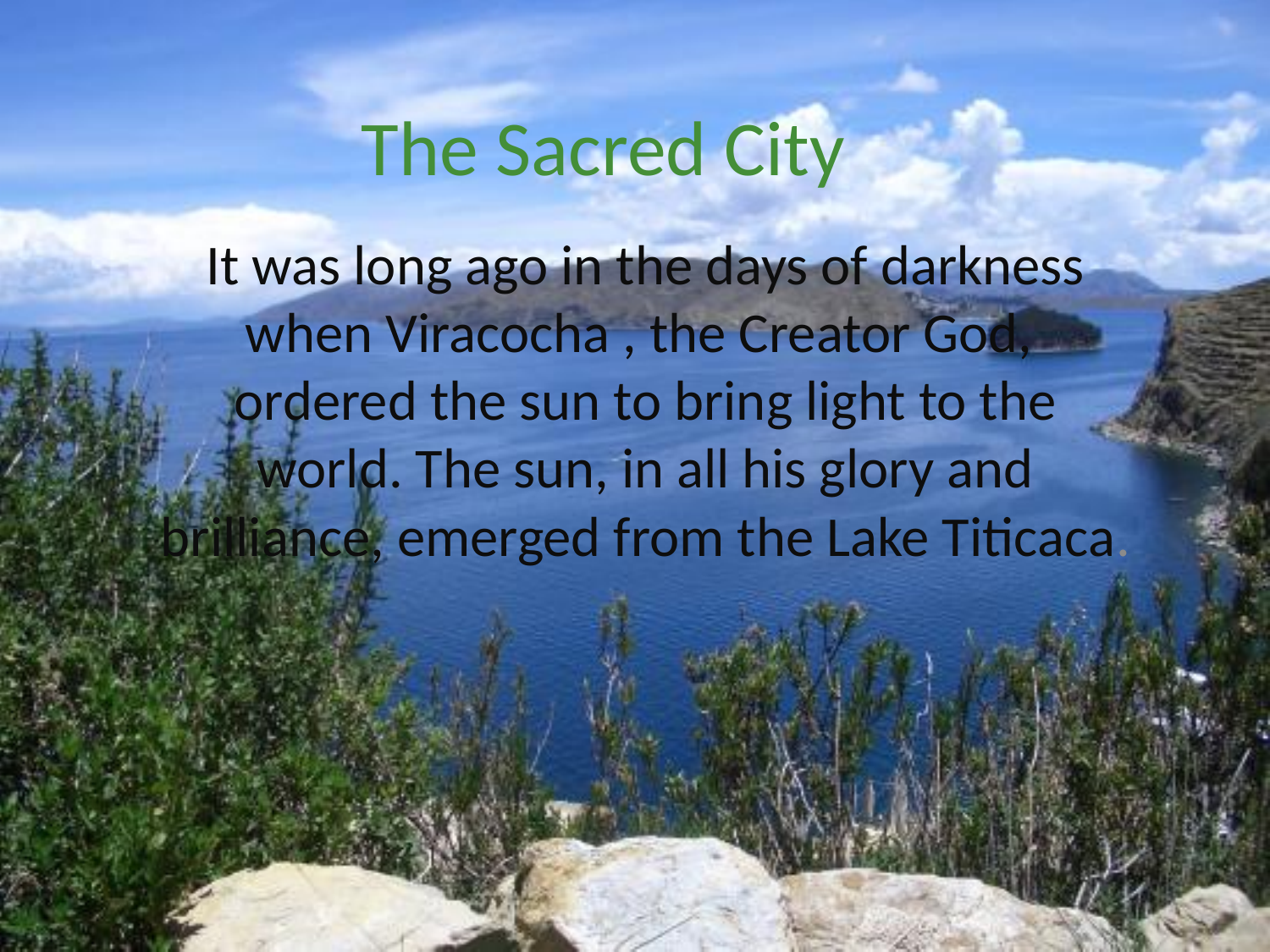

# The Sacred City
It was long ago in the days of darkness when Viracocha , the Creator God,  ordered the sun to bring light to the world. The sun, in all his glory and brilliance, emerged from the Lake Titicaca.